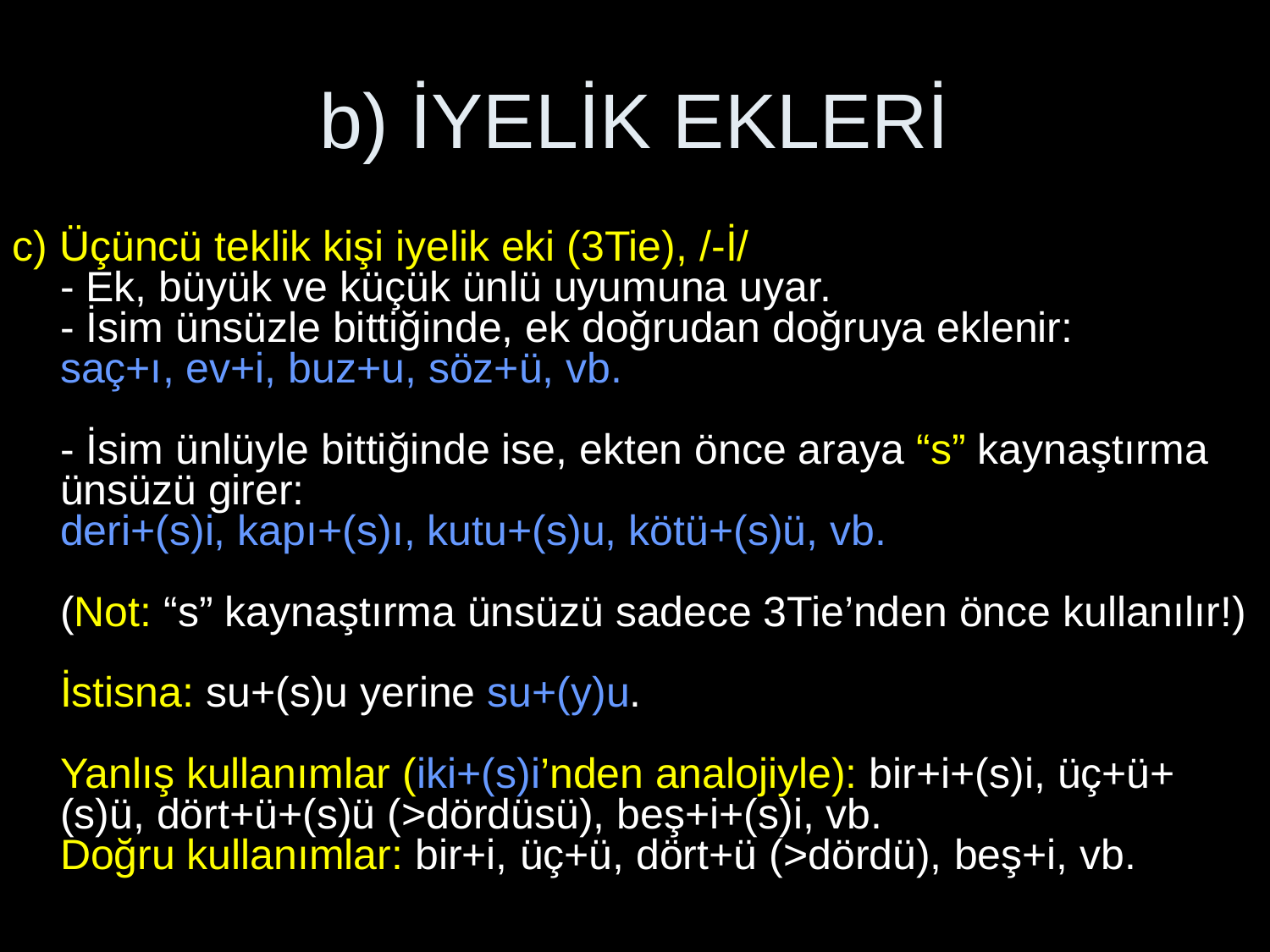

# b) İYELİK EKLERİ
c) Üçüncü teklik kişi iyelik eki (3Tie), /-İ/
- Ek, büyük ve küçük ünlü uyumuna uyar.
- İsim ünsüzle bittiğinde, ek doğrudan doğruya eklenir:
saç+ı, ev+i, buz+u, söz+ü, vb.
- İsim ünlüyle bittiğinde ise, ekten önce araya “s” kaynaştırma ünsüzü girer:
deri+(s)i, kapı+(s)ı, kutu+(s)u, kötü+(s)ü, vb.
(Not: “s” kaynaştırma ünsüzü sadece 3Tie’nden önce kullanılır!)
İstisna: su+(s)u yerine su+(y)u.
Yanlış kullanımlar (iki+(s)i’nden analojiyle): bir+i+(s)i, üç+ü+(s)ü, dört+ü+(s)ü (>dördüsü), beş+i+(s)i, vb.
Doğru kullanımlar: bir+i, üç+ü, dört+ü (>dördü), beş+i, vb.